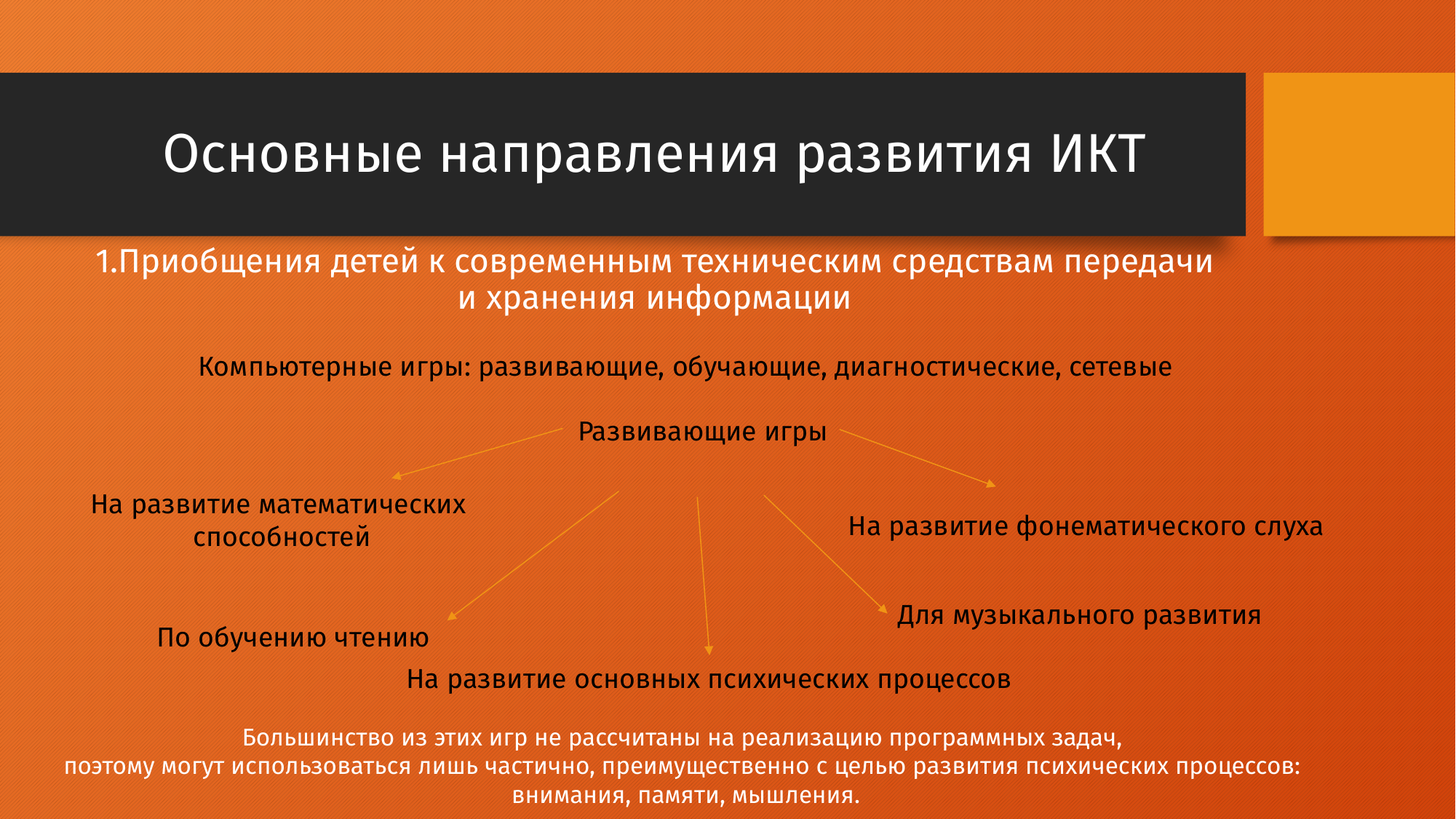

# Основные направления развития ИКТ
1.Приобщения детей к современным техническим средствам передачи и хранения информации

Компьютерные игры: развивающие, обучающие, диагностические, сетевые

Развивающие игры
На развитие математических
 способностей
На развитие фонематического слуха
Для музыкального развития
По обучению чтению
На развитие основных психических процессов
Большинство из этих игр не рассчитаны на реализацию программных задач,
поэтому могут использоваться лишь частично, преимущественно с целью развития психических процессов:
внимания, памяти, мышления.